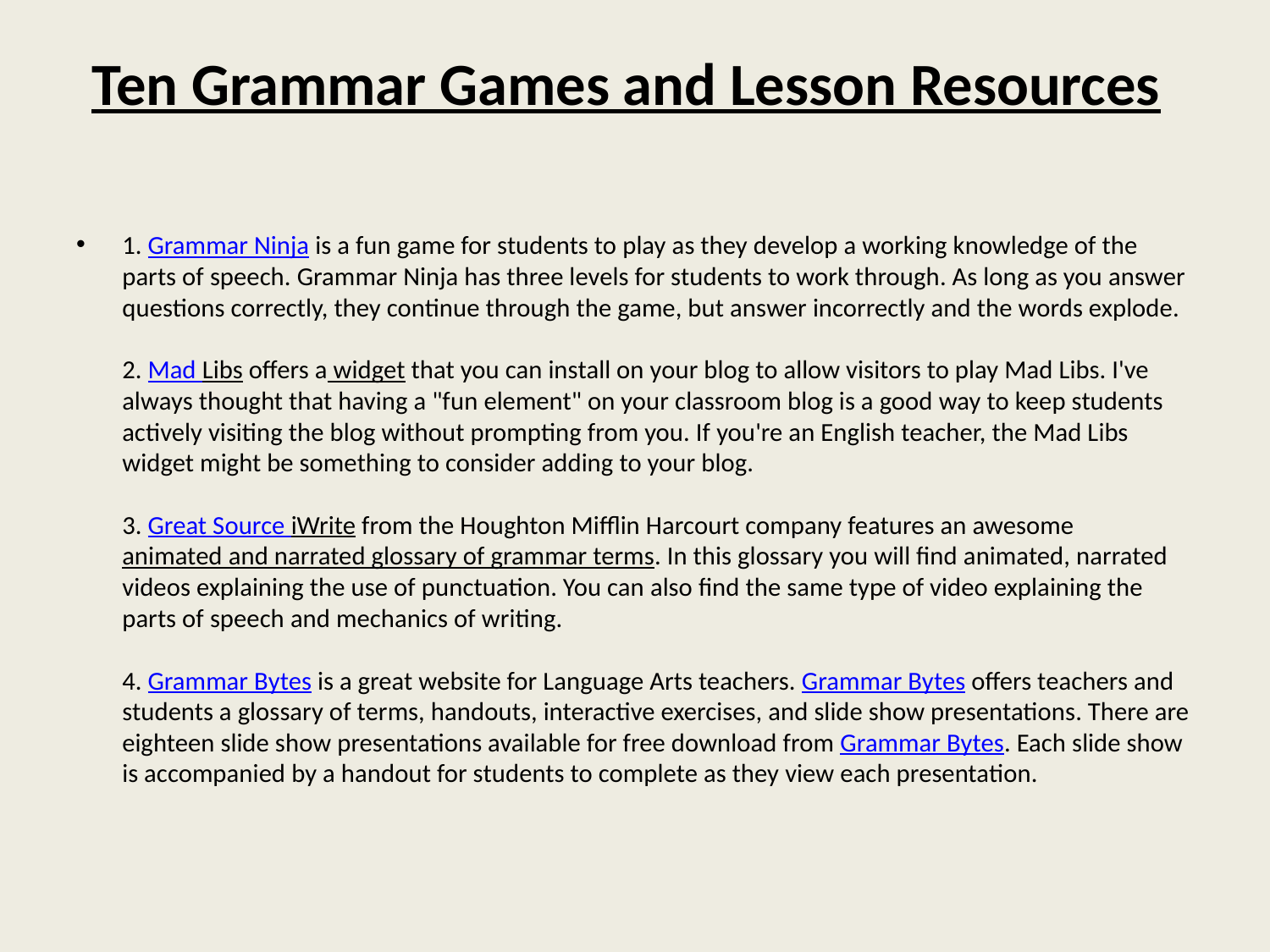

# Ten Grammar Games and Lesson Resources
1. Grammar Ninja is a fun game for students to play as they develop a working knowledge of the parts of speech. Grammar Ninja has three levels for students to work through. As long as you answer questions correctly, they continue through the game, but answer incorrectly and the words explode.
2. Mad Libs offers a widget that you can install on your blog to allow visitors to play Mad Libs. I've always thought that having a "fun element" on your classroom blog is a good way to keep students actively visiting the blog without prompting from you. If you're an English teacher, the Mad Libs widget might be something to consider adding to your blog.
3. Great Source iWrite from the Houghton Mifflin Harcourt company features an awesome animated and narrated glossary of grammar terms. In this glossary you will find animated, narrated videos explaining the use of punctuation. You can also find the same type of video explaining the parts of speech and mechanics of writing.
4. Grammar Bytes is a great website for Language Arts teachers. Grammar Bytes offers teachers and students a glossary of terms, handouts, interactive exercises, and slide show presentations. There are eighteen slide show presentations available for free download from Grammar Bytes. Each slide show is accompanied by a handout for students to complete as they view each presentation.